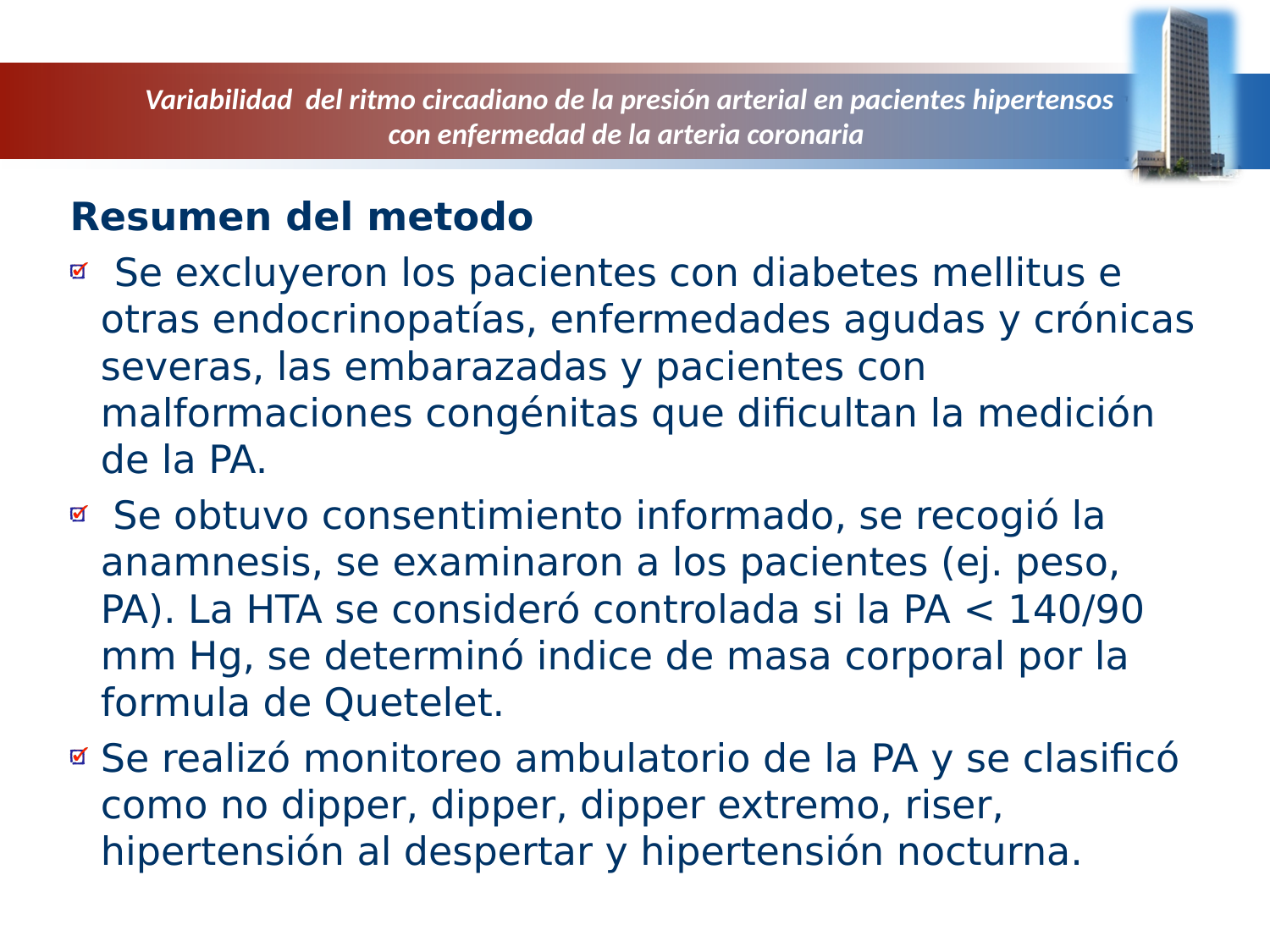

Variabilidad  del ritmo circadiano de la presión arterial en pacientes hipertensos con enfermedad de la arteria coronaria
Resumen del metodo
 Se excluyeron los pacientes con diabetes mellitus e otras endocrinopatías, enfermedades agudas y crónicas severas, las embarazadas y pacientes con malformaciones congénitas que dificultan la medición de la PA.
 Se obtuvo consentimiento informado, se recogió la anamnesis, se examinaron a los pacientes (ej. peso, PA). La HTA se consideró controlada si la PA < 140/90 mm Hg, se determinó indice de masa corporal por la formula de Quetelet.
Se realizó monitoreo ambulatorio de la PA y se clasificó como no dipper, dipper, dipper extremo, riser, hipertensión al despertar y hipertensión nocturna.